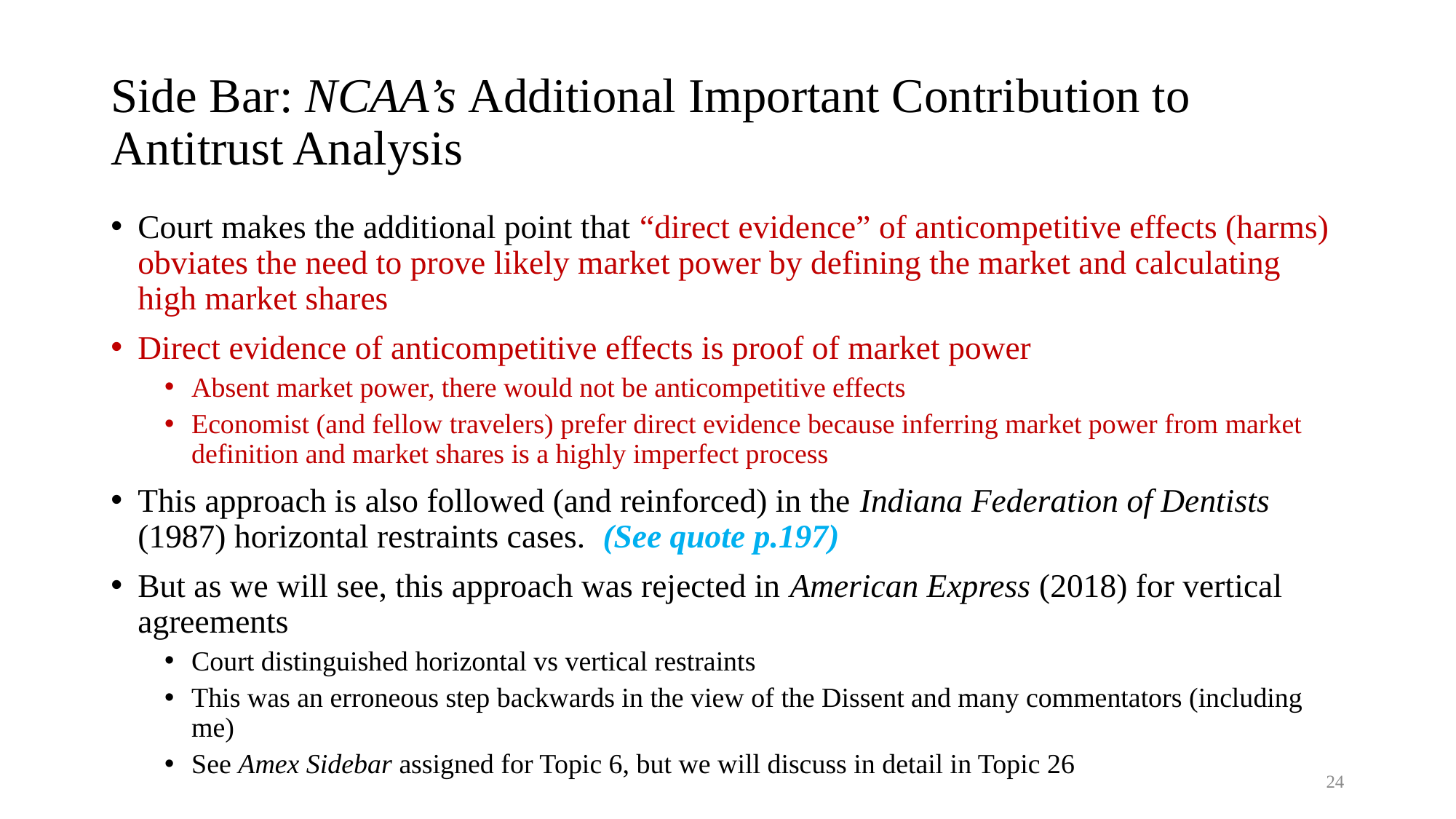

# Side Bar: NCAA’s Additional Important Contribution to Antitrust Analysis
Court makes the additional point that “direct evidence” of anticompetitive effects (harms) obviates the need to prove likely market power by defining the market and calculating high market shares
Direct evidence of anticompetitive effects is proof of market power
Absent market power, there would not be anticompetitive effects
Economist (and fellow travelers) prefer direct evidence because inferring market power from market definition and market shares is a highly imperfect process
This approach is also followed (and reinforced) in the Indiana Federation of Dentists (1987) horizontal restraints cases.  (See quote p.197)
But as we will see, this approach was rejected in American Express (2018) for vertical agreements
Court distinguished horizontal vs vertical restraints
This was an erroneous step backwards in the view of the Dissent and many commentators (including me)
See Amex Sidebar assigned for Topic 6, but we will discuss in detail in Topic 26
24